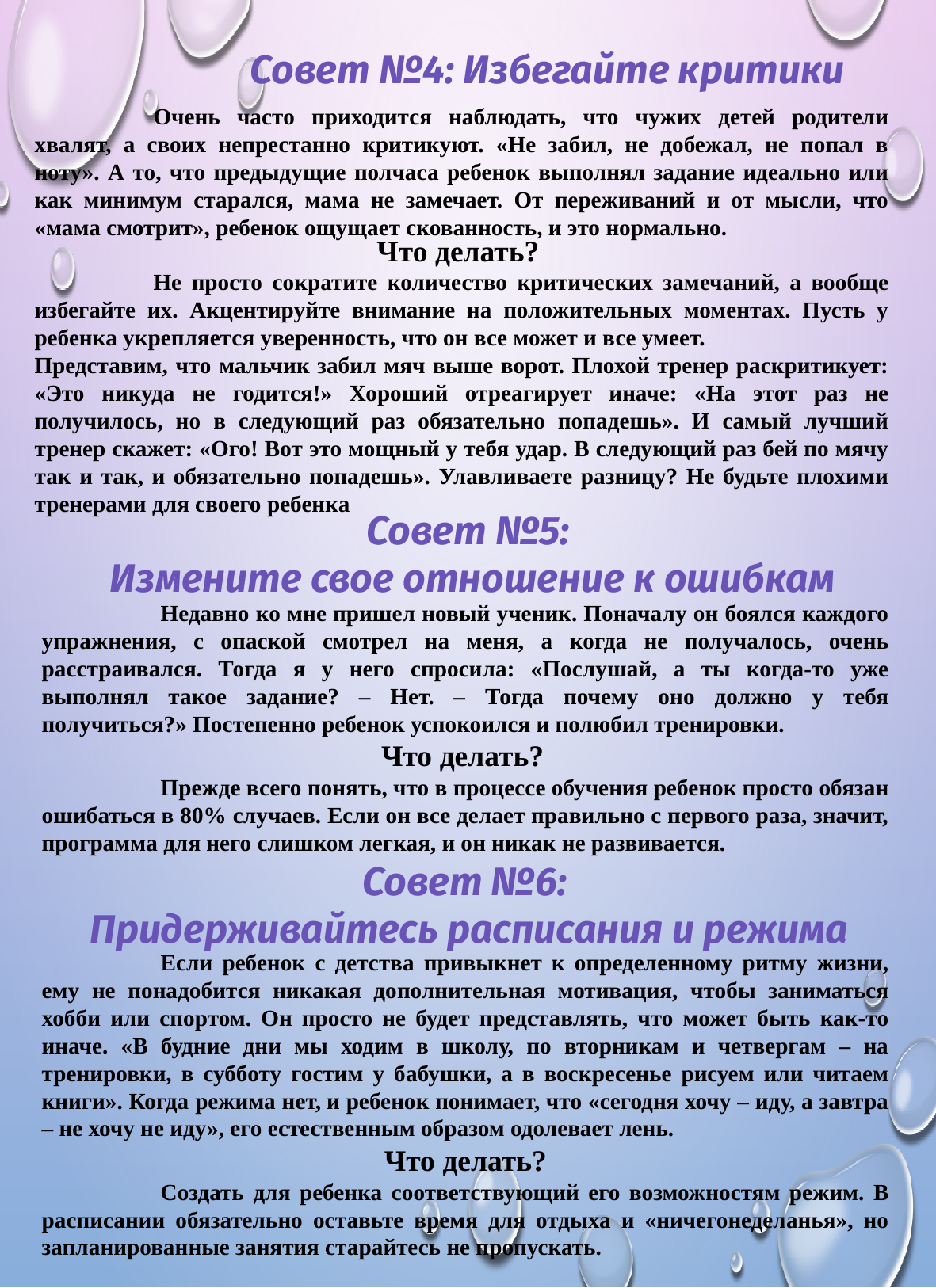

Совет №4: Избегайте критики
	Очень часто приходится наблюдать, что чужих детей родители хвалят, а своих непрестанно критикуют. «Не забил, не добежал, не попал в ноту». А то, что предыдущие полчаса ребенок выполнял задание идеально или как минимум старался, мама не замечает. От переживаний и от мысли, что «мама смотрит», ребенок ощущает скованность, и это нормально.
Что делать?
	Не просто сократите количество критических замечаний, а вообще избегайте их. Акцентируйте внимание на положительных моментах. Пусть у ребенка укрепляется уверенность, что он все может и все умеет.
Представим, что мальчик забил мяч выше ворот. Плохой тренер раскритикует: «Это никуда не годится!» Хороший отреагирует иначе: «На этот раз не получилось, но в следующий раз обязательно попадешь». И самый лучший тренер скажет: «Ого! Вот это мощный у тебя удар. В следующий раз бей по мячу так и так, и обязательно попадешь». Улавливаете разницу? Не будьте плохими тренерами для своего ребенка
Совет №5:
Измените свое отношение к ошибкам
	Недавно ко мне пришел новый ученик. Поначалу он боялся каждого упражнения, с опаской смотрел на меня, а когда не получалось, очень расстраивался. Тогда я у него спросила: «Послушай, а ты когда-то уже выполнял такое задание? – Нет. – Тогда почему оно должно у тебя получиться?» Постепенно ребенок успокоился и полюбил тренировки.
Что делать?
	Прежде всего понять, что в процессе обучения ребенок просто обязан ошибаться в 80% случаев. Если он все делает правильно с первого раза, значит, программа для него слишком легкая, и он никак не развивается.
Совет №6:
Придерживайтесь расписания и режима
	Если ребенок с детства привыкнет к определенному ритму жизни, ему не понадобится никакая дополнительная мотивация, чтобы заниматься хобби или спортом. Он просто не будет представлять, что может быть как-то иначе. «В будние дни мы ходим в школу, по вторникам и четвергам – на тренировки, в субботу гостим у бабушки, а в воскресенье рисуем или читаем книги». Когда режима нет, и ребенок понимает, что «сегодня хочу – иду, а завтра – не хочу не иду», его естественным образом одолевает лень.
Что делать?
	Создать для ребенка соответствующий его возможностям режим. В расписании обязательно оставьте время для отдыха и «ничегонеделанья», но запланированные занятия старайтесь не пропускать.